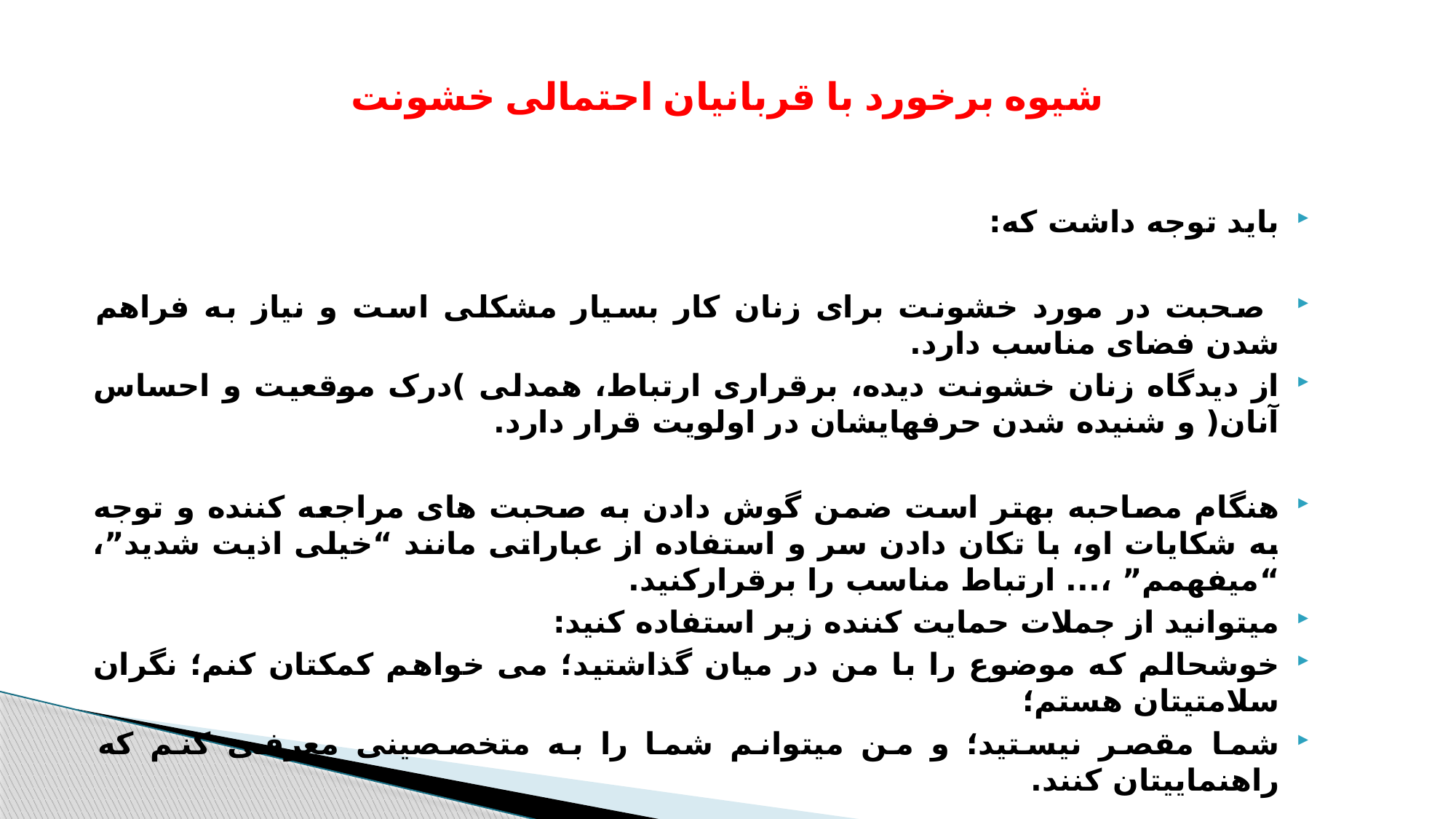

# شیوه برخورد با قربانیان احتمالی خشونت
باید توجه داشت که:

 صحبت در مورد خشونت برای زنان کار بسیار مشکلی است و نیاز به فراهم شدن فضای مناسب دارد.
از دیدگاه زنان خشونت دیده، برقراری ارتباط، همدلی )درک موقعیت و احساس آنان( و شنیده شدن حرفهایشان در اولویت قرار دارد.

هنگام مصاحبه بهتر است ضمن گوش دادن به صحبت های مراجعه کننده و توجه به شکایات او، با تکان دادن سر و استفاده از عباراتی مانند “خیلی اذیت شدید”، “میفهمم” ،... ارتباط مناسب را برقرارکنید.
میتوانید از جملات حمایت کننده زیر استفاده کنید:
خوشحالم که موضوع را با من در میان گذاشتید؛ می خواهم کمکتان کنم؛ نگران سلامتیتان هستم؛
شما مقصر نیستید؛ و من میتوانم شما را به متخصصینی معرفی کنم که راهنماییتان کنند.